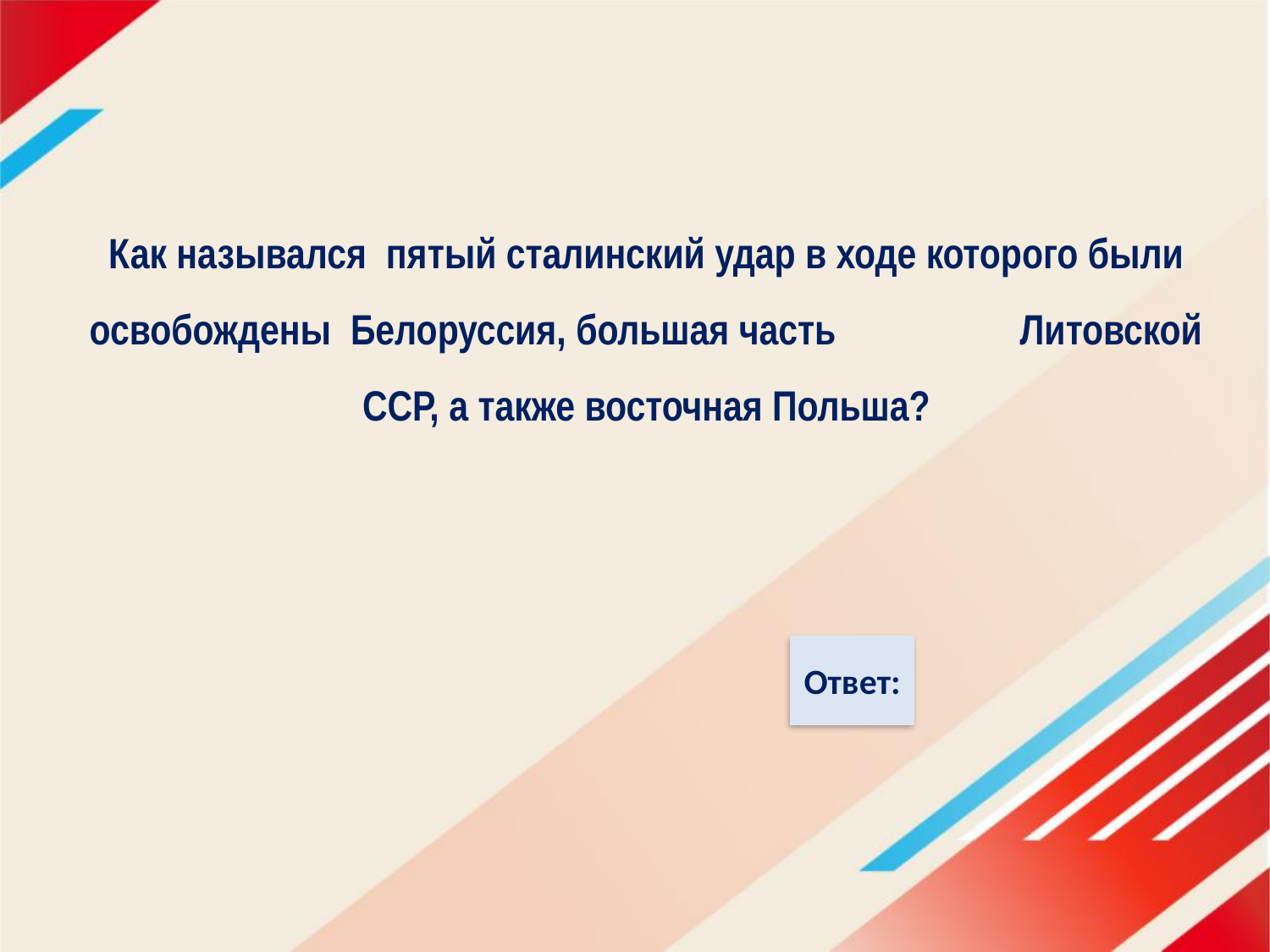

# Как назывался  пятый сталинский удар в ходе которого были освобождены  Белоруссия, большая часть                   Литовской ССР, а также восточная Польша?